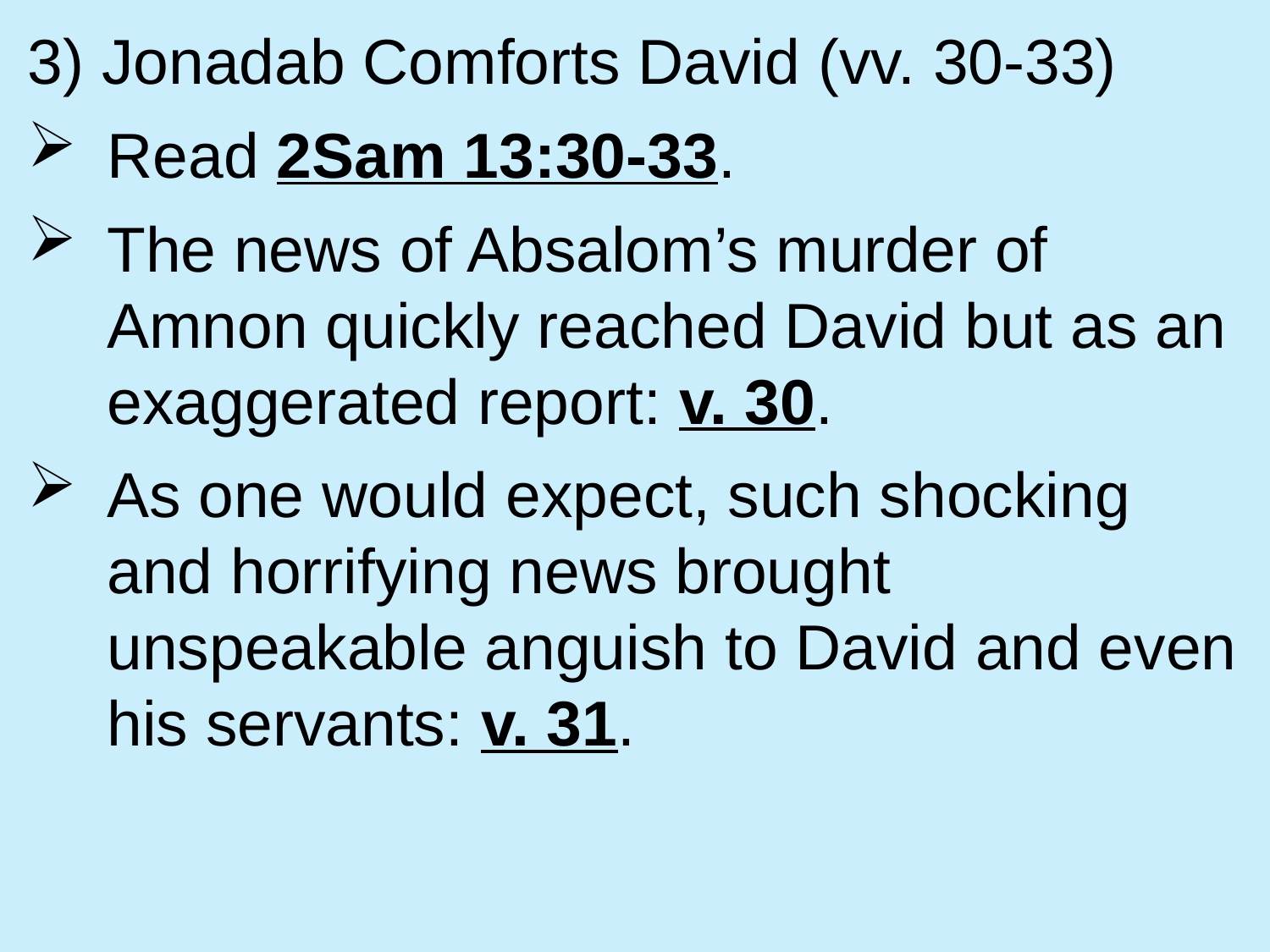

3) Jonadab Comforts David (vv. 30-33)
Read 2Sam 13:30-33.
The news of Absalom’s murder of Amnon quickly reached David but as an exaggerated report: v. 30.
As one would expect, such shocking and horrifying news brought unspeakable anguish to David and even his servants: v. 31.